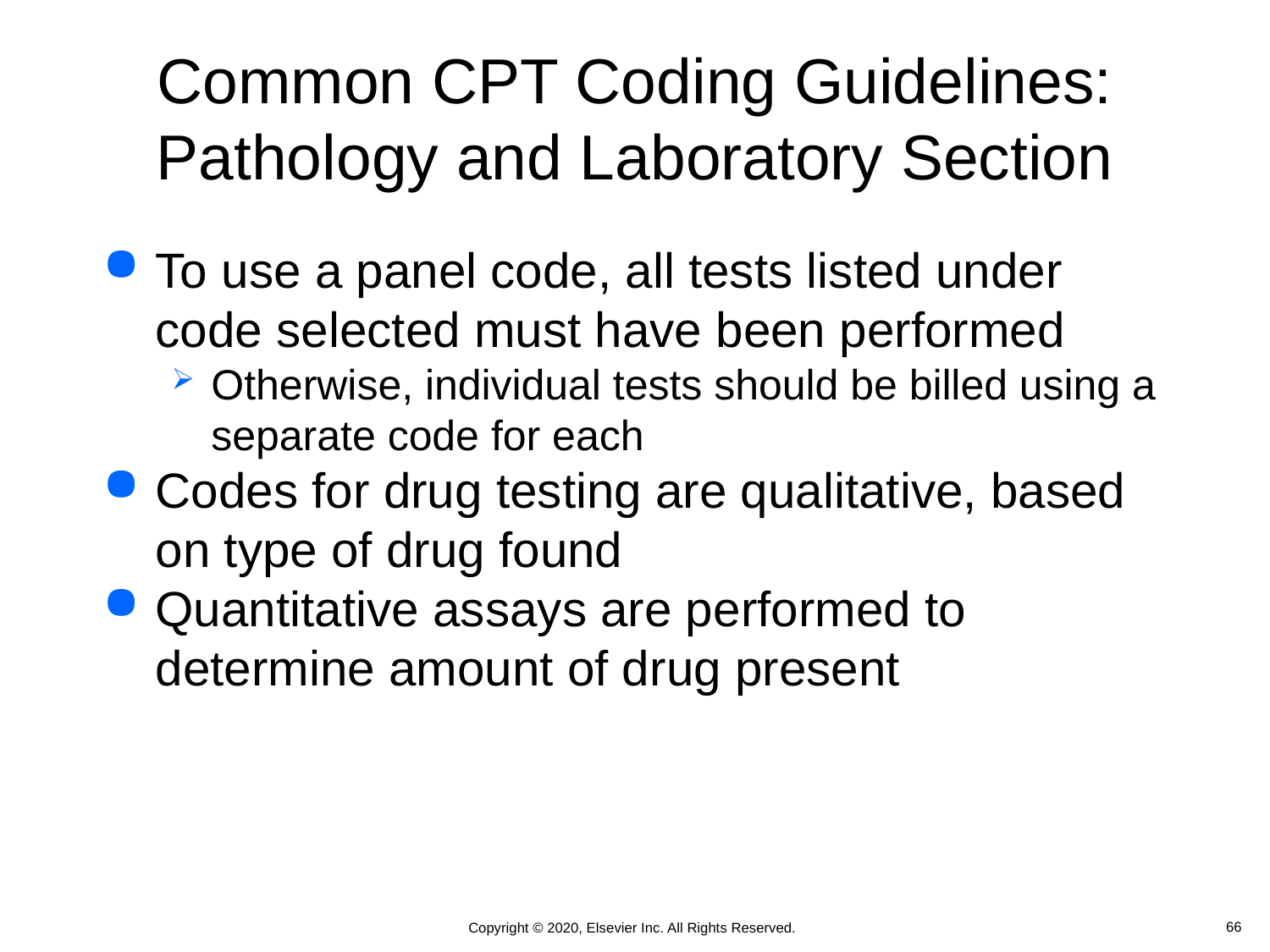

# Common CPT Coding Guidelines: Pathology and Laboratory Section
To use a panel code, all tests listed under code selected must have been performed
Otherwise, individual tests should be billed using a separate code for each
Codes for drug testing are qualitative, based on type of drug found
Quantitative assays are performed to determine amount of drug present
 66